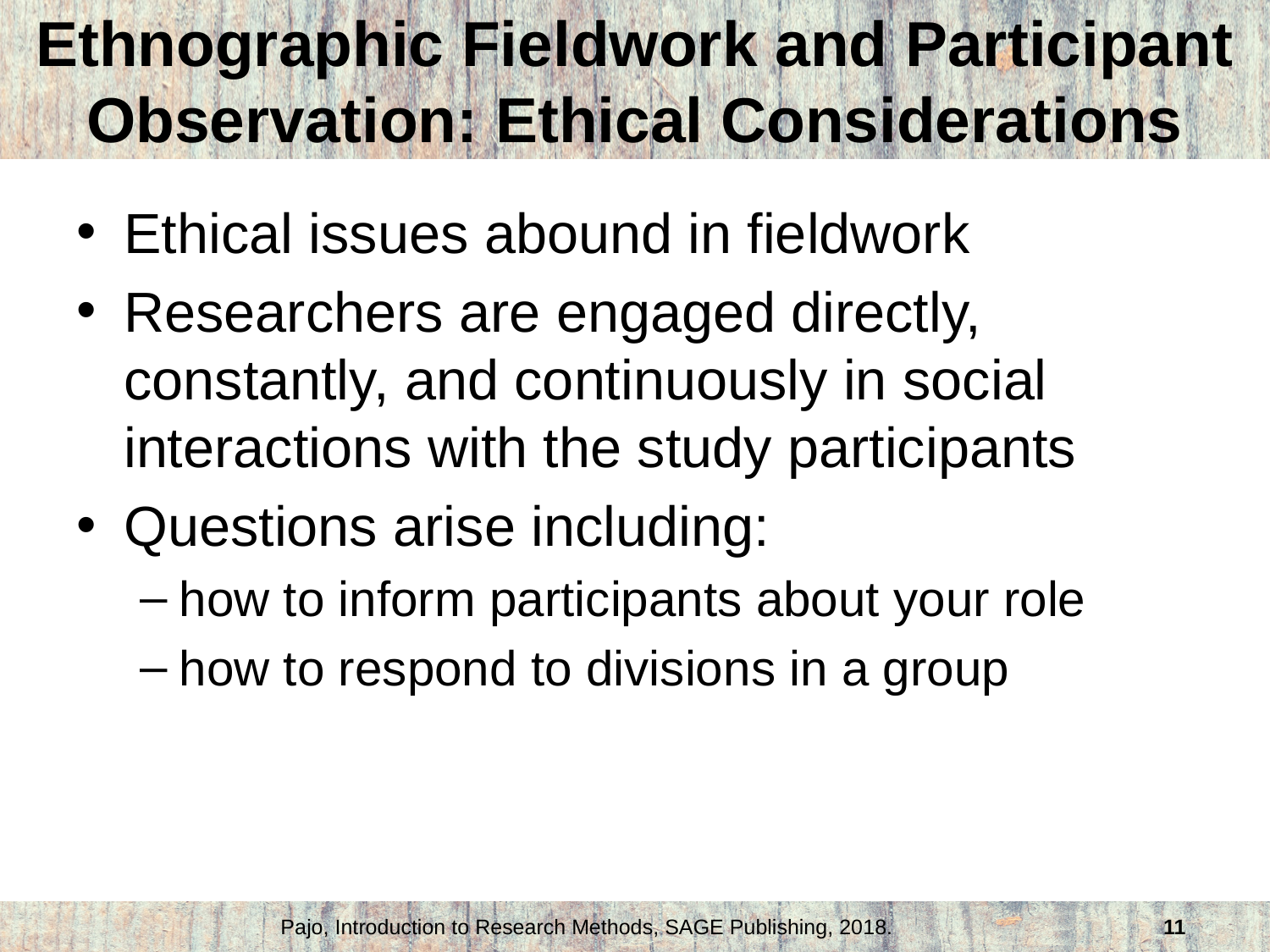

# Ethnographic Fieldwork and Participant Observation: Ethical Considerations
Ethical issues abound in fieldwork
Researchers are engaged directly, constantly, and continuously in social interactions with the study participants
Questions arise including:
how to inform participants about your role
how to respond to divisions in a group
Pajo, Introduction to Research Methods, SAGE Publishing, 2018.
11